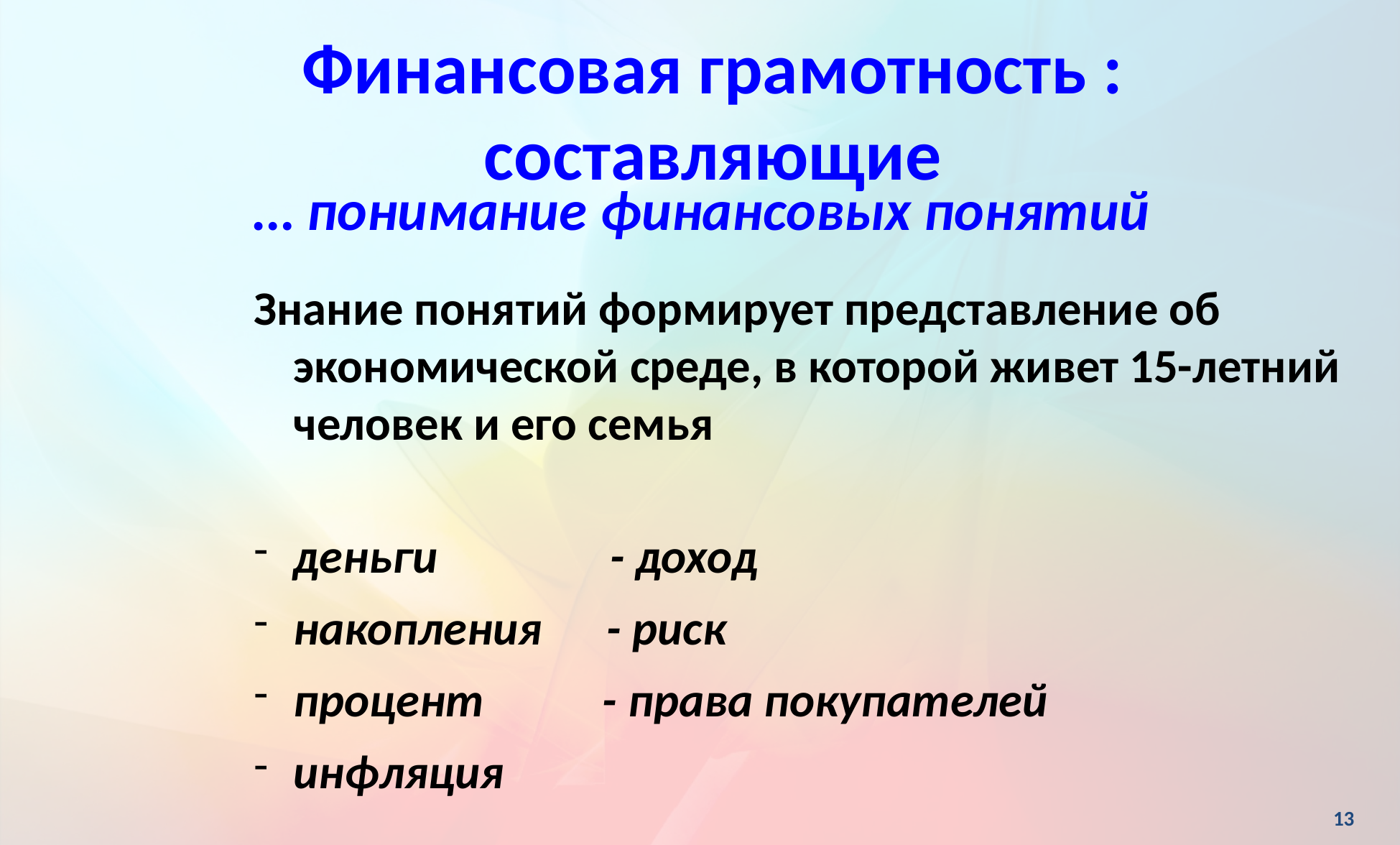

Финансовая грамотность : составляющие
… понимание финансовых понятий

Знание понятий формирует представление об экономической среде, в которой живет 15-летний человек и его семья

деньги                - доход
накопления      - риск
процент           - права покупателей
инфляция

13